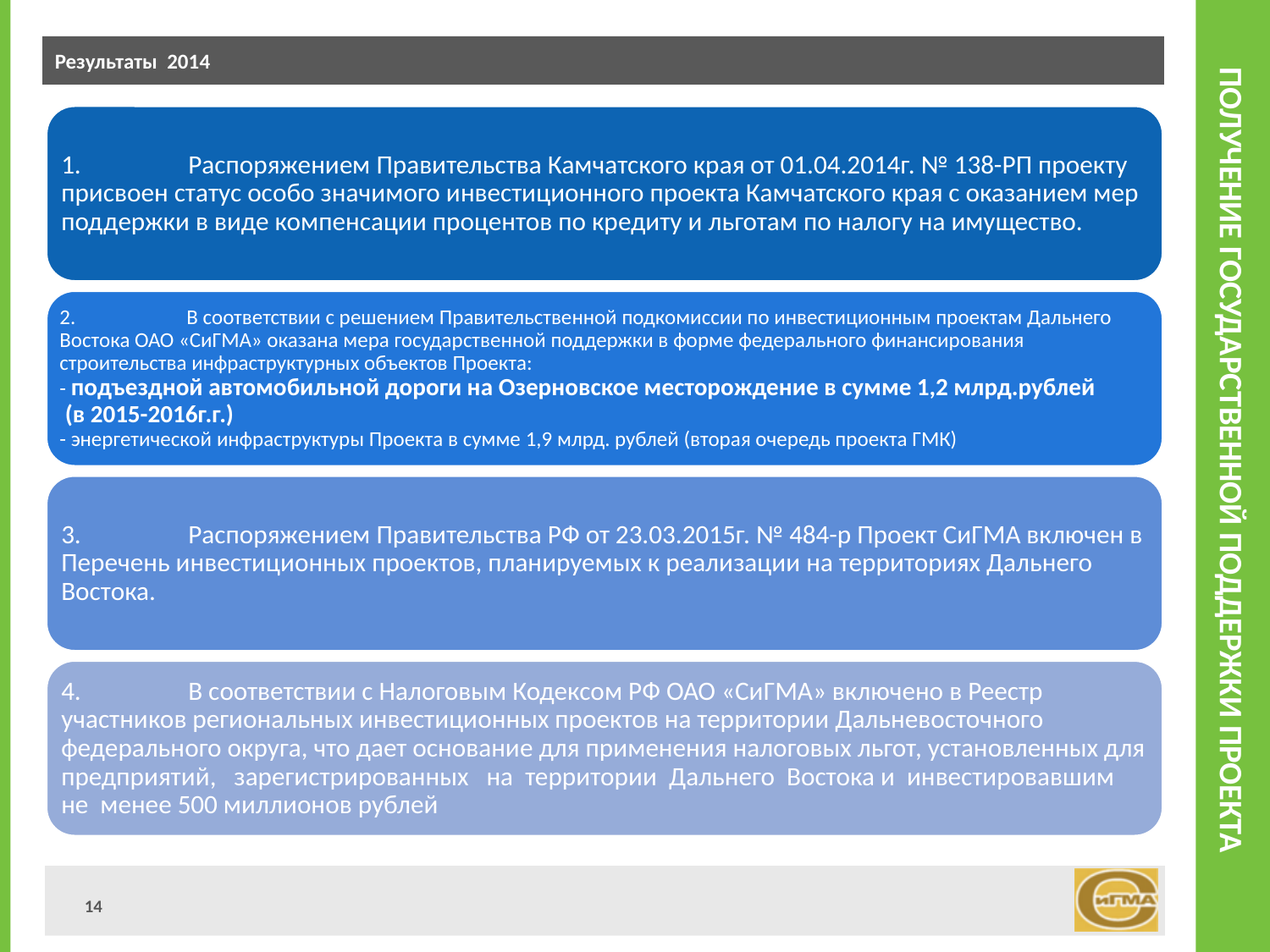

Результаты  2014
# Получение государственной поддержки Проекта

1.	Распоряжением Правительства Камчатского края от 01.04.2014г. № 138-РП проекту присвоен статус особо значимого инвестиционного проекта Камчатского края с оказанием мер поддержки в виде компенсации процентов по кредиту и льготам по налогу на имущество.
2. 	В соответствии с решением Правительственной подкомиссии по инвестиционным проектам Дальнего Востока ОАО «СиГМА» оказана мера государственной поддержки в форме федерального финансирования строительства инфраструктурных объектов Проекта:
- подъездной автомобильной дороги на Озерновское месторождение в сумме 1,2 млрд.рублей
 (в 2015-2016г.г.)
- энергетической инфраструктуры Проекта в сумме 1,9 млрд. рублей (вторая очередь проекта ГМК)
3. 	Распоряжением Правительства РФ от 23.03.2015г. № 484-р Проект СиГМА включен в Перечень инвестиционных проектов, планируемых к реализации на территориях Дальнего Востока.
4.  	В соответствии с Налоговым Кодексом РФ ОАО «СиГМА» включено в Реестр участников региональных инвестиционных проектов на территории Дальневосточного федерального округа, что дает основание для применения налоговых льгот, установленных для предприятий,   зарегистрированных   на  территории  Дальнего  Востока и  инвестировавшим  не  менее 500 миллионов рублей
RUSSIAN FEDERATION
14